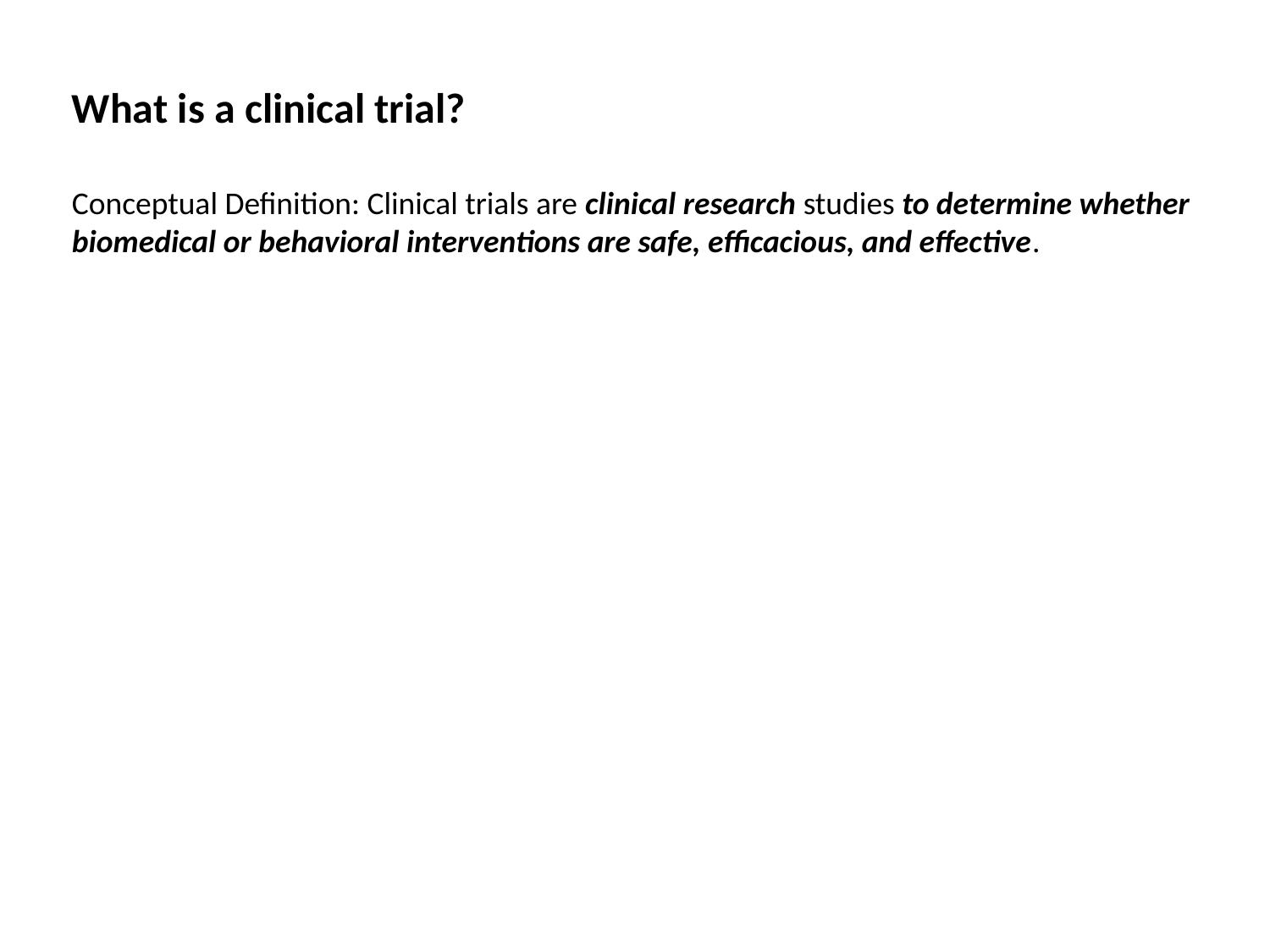

What is a clinical trial?

Conceptual Definition: Clinical trials are clinical research studies to determine whether biomedical or behavioral interventions are safe, efficacious, and effective.